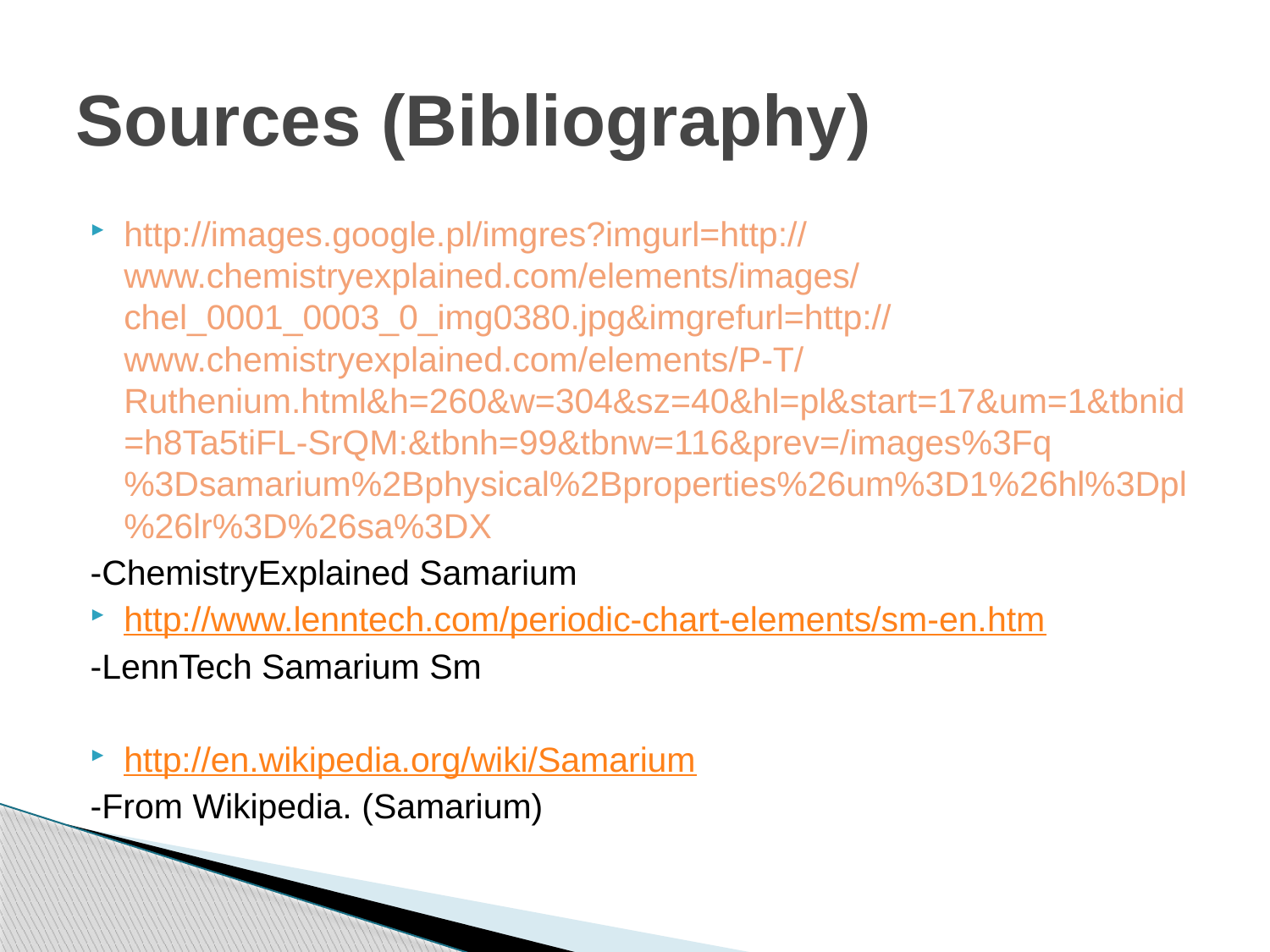

# Sources (Bibliography)
http://images.google.pl/imgres?imgurl=http://www.chemistryexplained.com/elements/images/chel_0001_0003_0_img0380.jpg&imgrefurl=http://www.chemistryexplained.com/elements/P-T/Ruthenium.html&h=260&w=304&sz=40&hl=pl&start=17&um=1&tbnid=h8Ta5tiFL-SrQM:&tbnh=99&tbnw=116&prev=/images%3Fq%3Dsamarium%2Bphysical%2Bproperties%26um%3D1%26hl%3Dpl%26lr%3D%26sa%3DX
-ChemistryExplained Samarium
http://www.lenntech.com/periodic-chart-elements/sm-en.htm
-LennTech Samarium Sm

http://en.wikipedia.org/wiki/Samarium
-From Wikipedia. (Samarium)